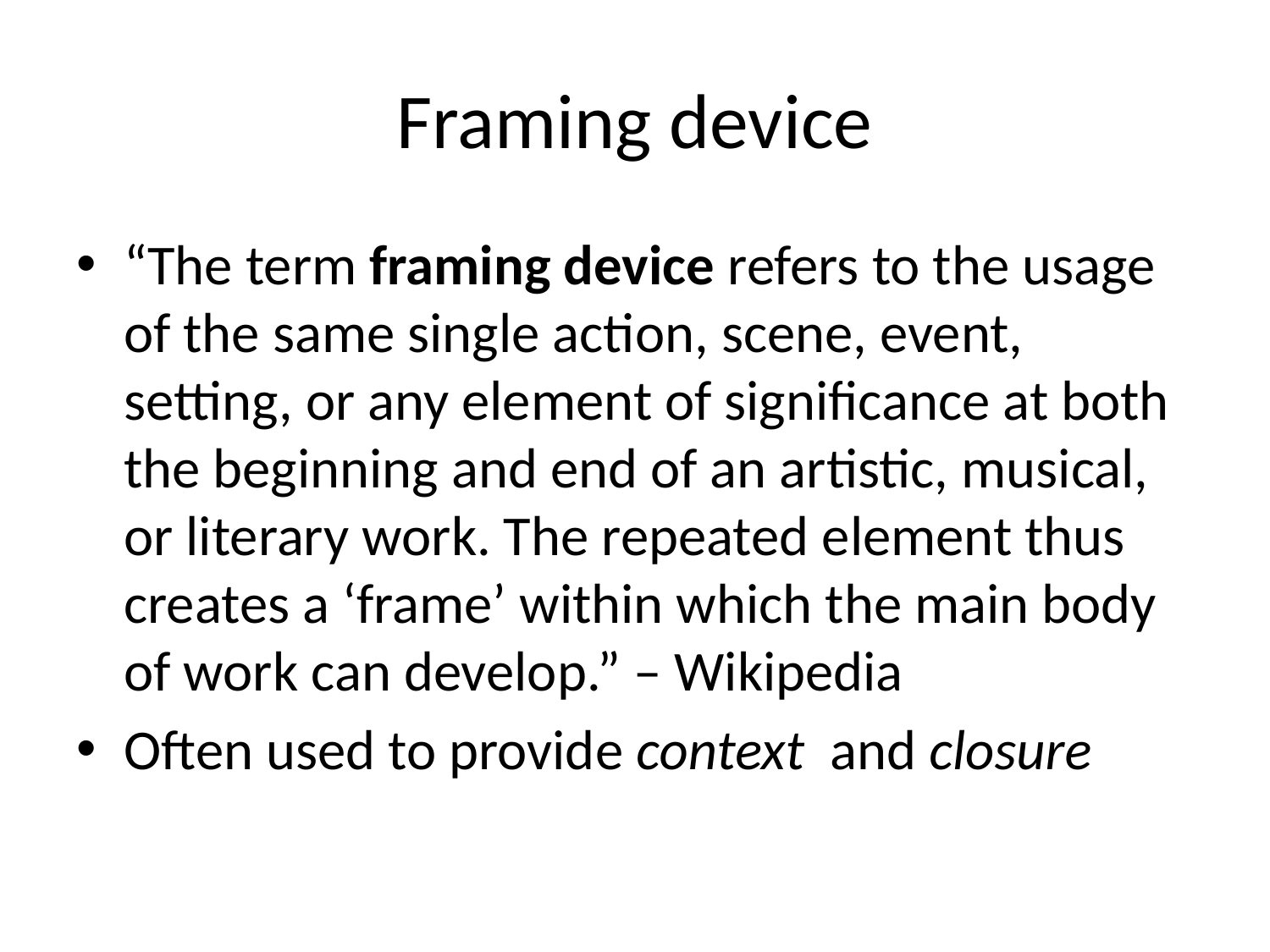

# Framing device
“The term framing device refers to the usage of the same single action, scene, event, setting, or any element of significance at both the beginning and end of an artistic, musical, or literary work. The repeated element thus creates a ‘frame’ within which the main body of work can develop.” – Wikipedia
Often used to provide context  and closure